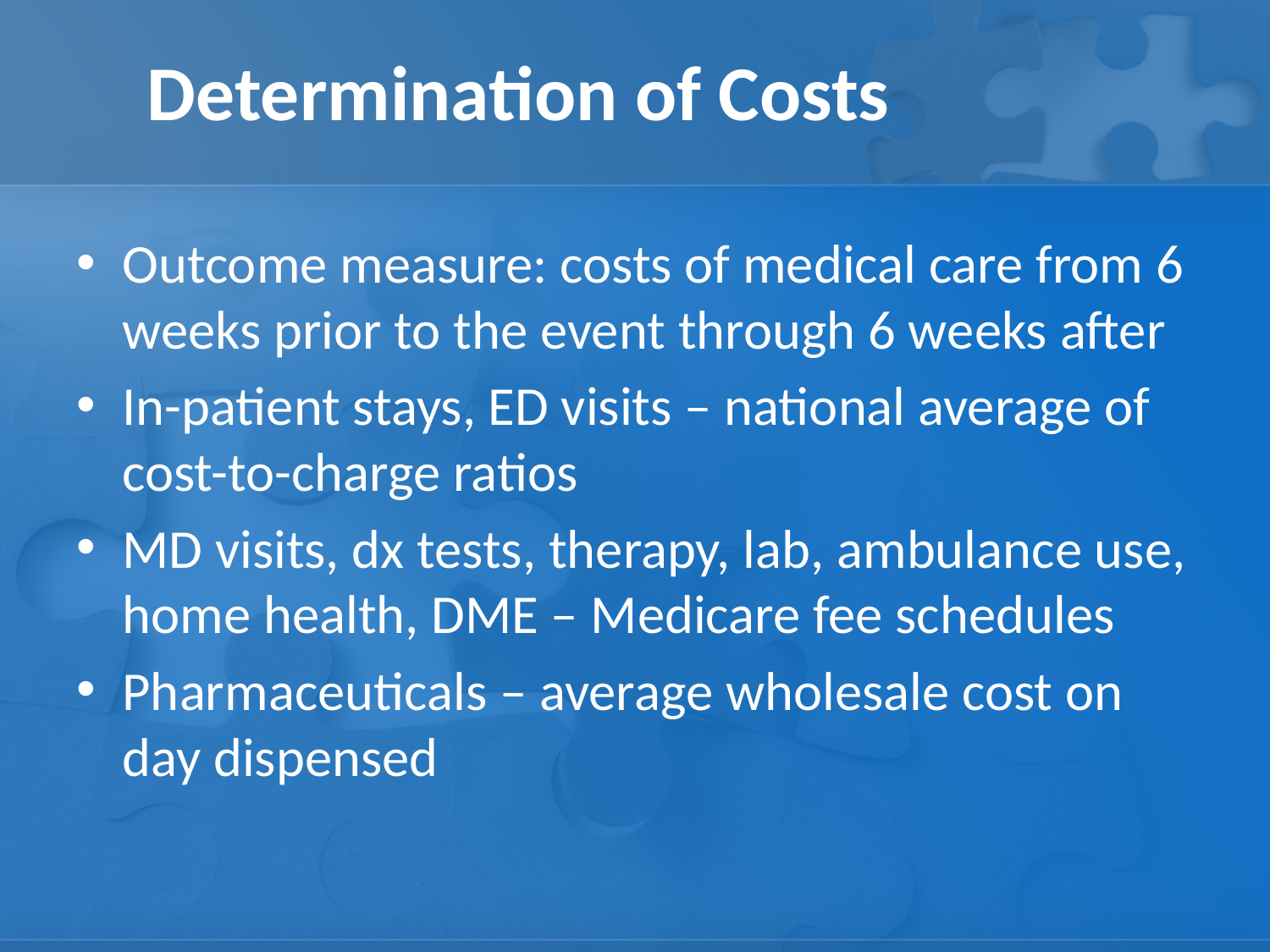

# Determination of Costs
Outcome measure: costs of medical care from 6 weeks prior to the event through 6 weeks after
In-patient stays, ED visits – national average of cost-to-charge ratios
MD visits, dx tests, therapy, lab, ambulance use, home health, DME – Medicare fee schedules
Pharmaceuticals – average wholesale cost on day dispensed